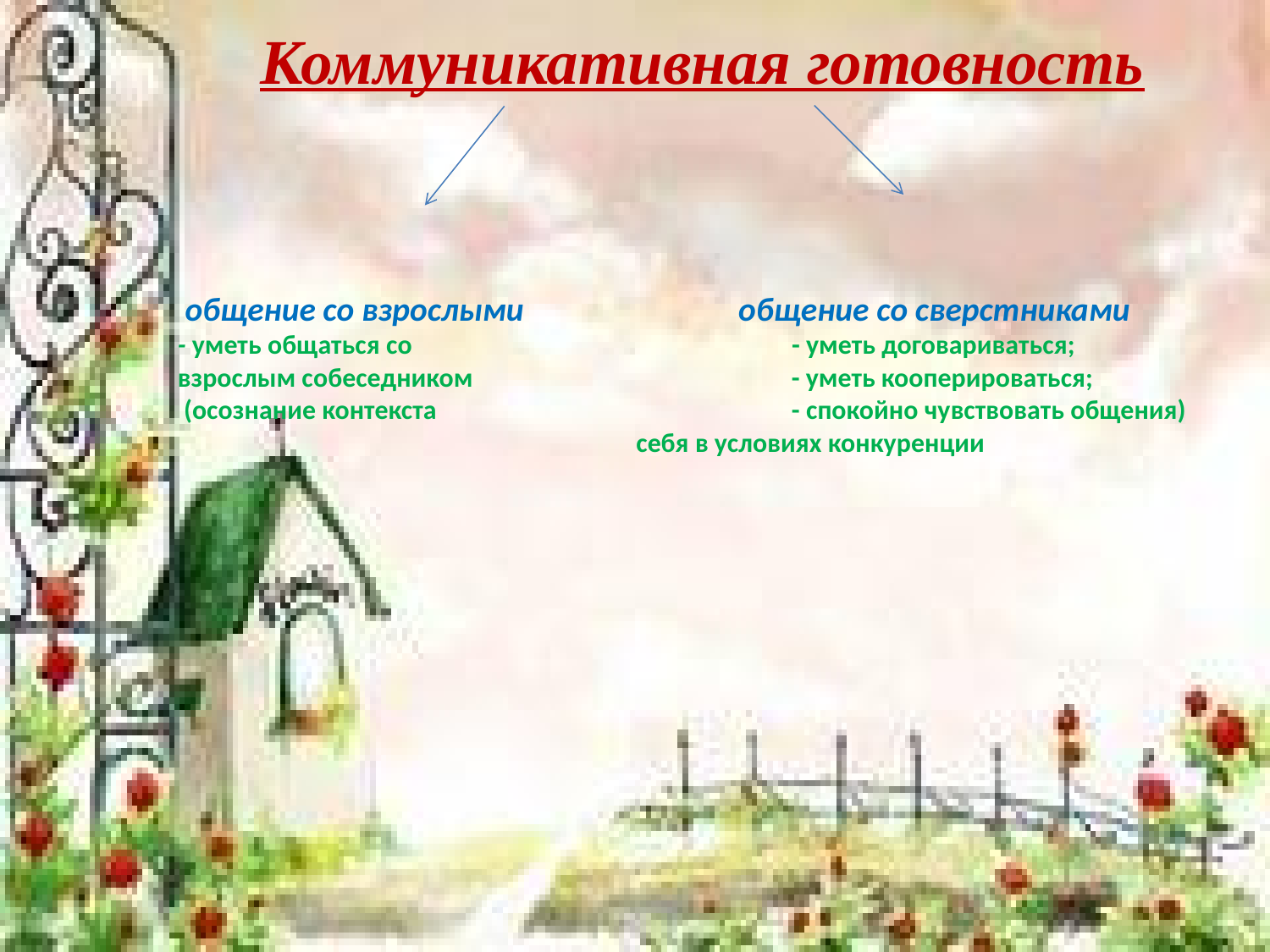

# Коммуникативная готовность

 общение со взрослыми                             общение со сверстниками
- уметь общаться со                                                              - уметь договариваться;
взрослым собеседником                                                    - уметь кооперироваться;
 (осознание контекста                                                          - спокойно чувствовать общения)                                                                      себя в условиях конкуренции